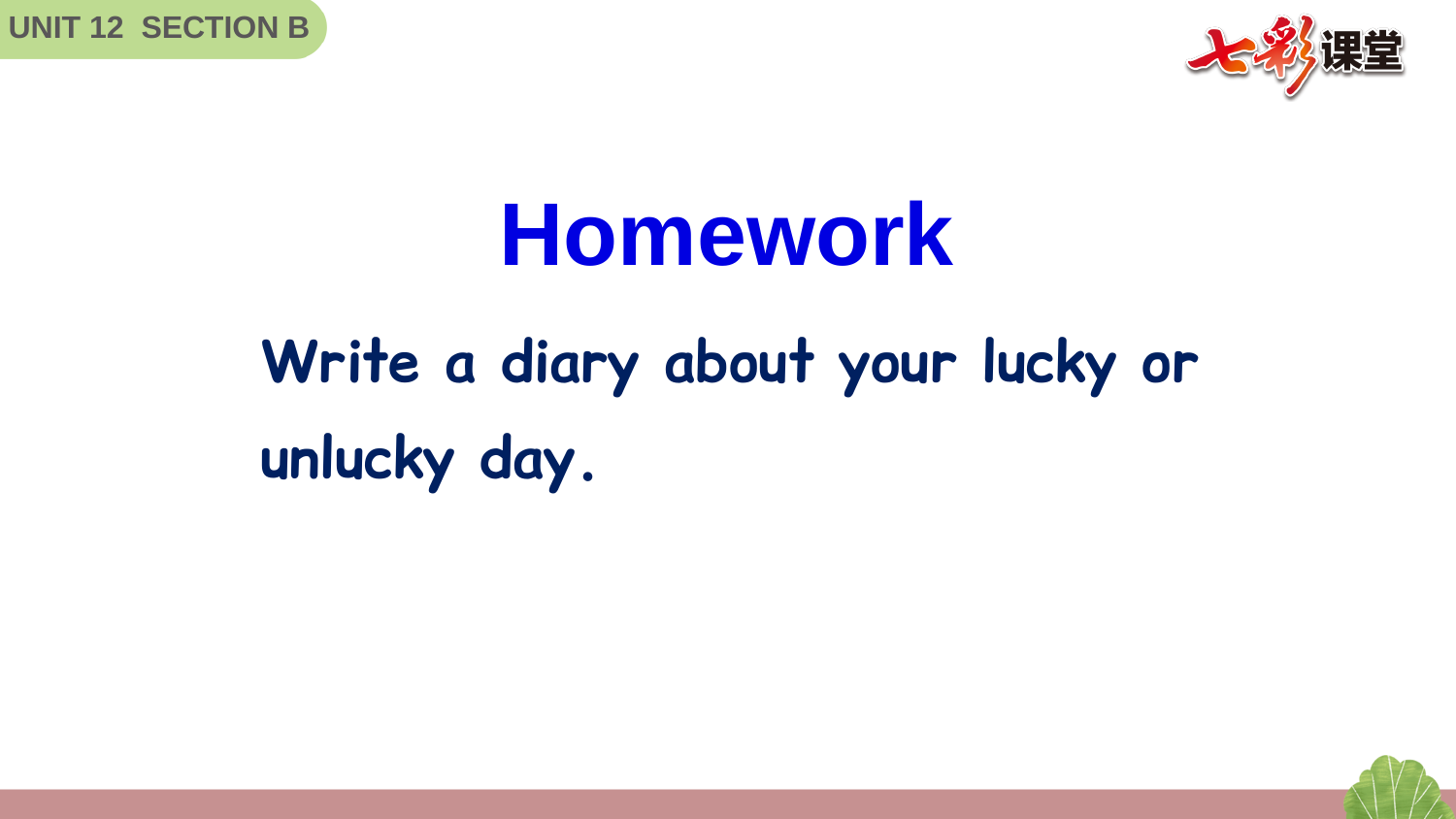

Homework
Write a diary about your lucky or
unlucky day.